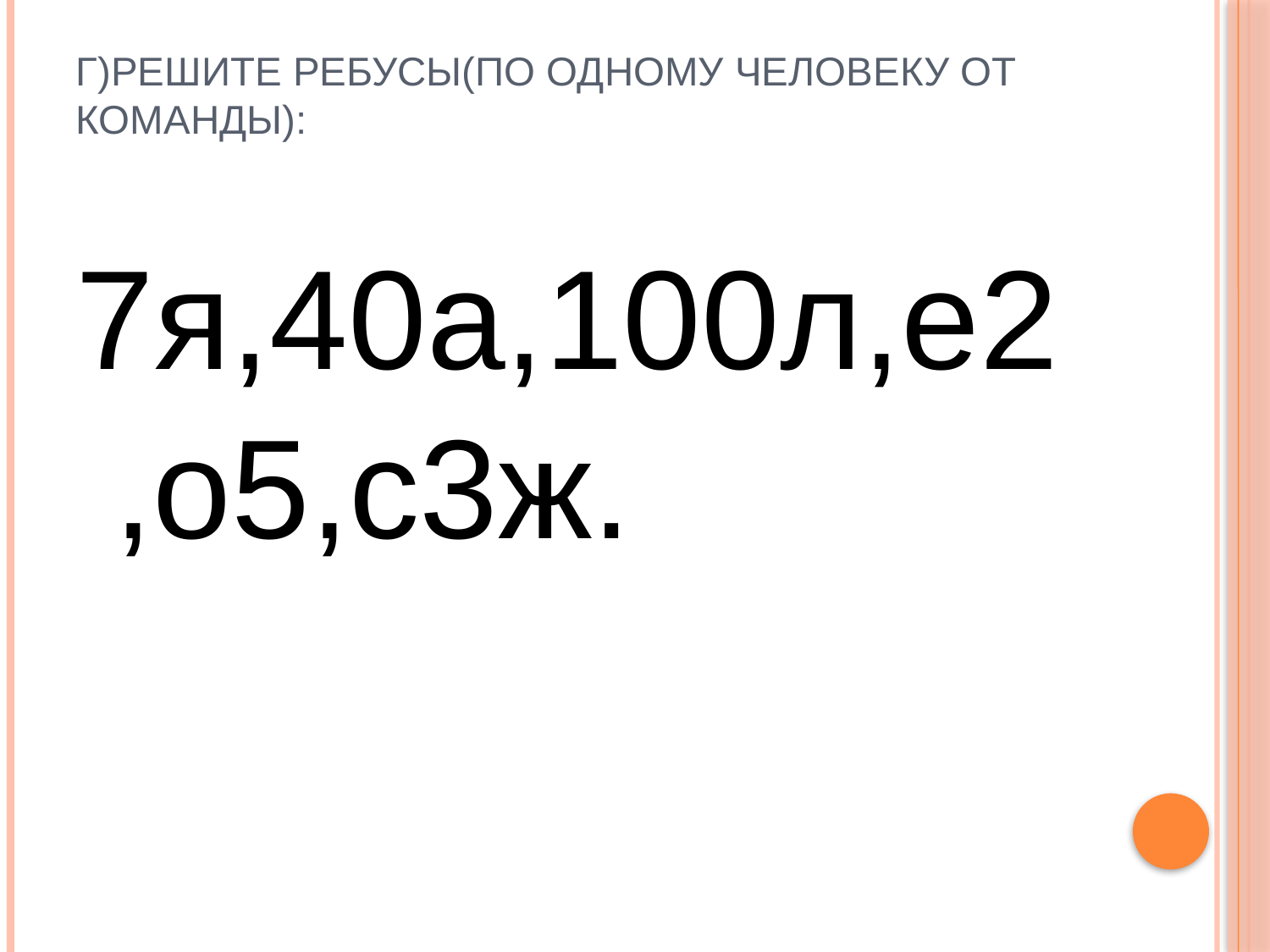

# Г)Решите ребусы(по одному человеку от команды):
7я,40а,100л,е2,о5,с3ж.